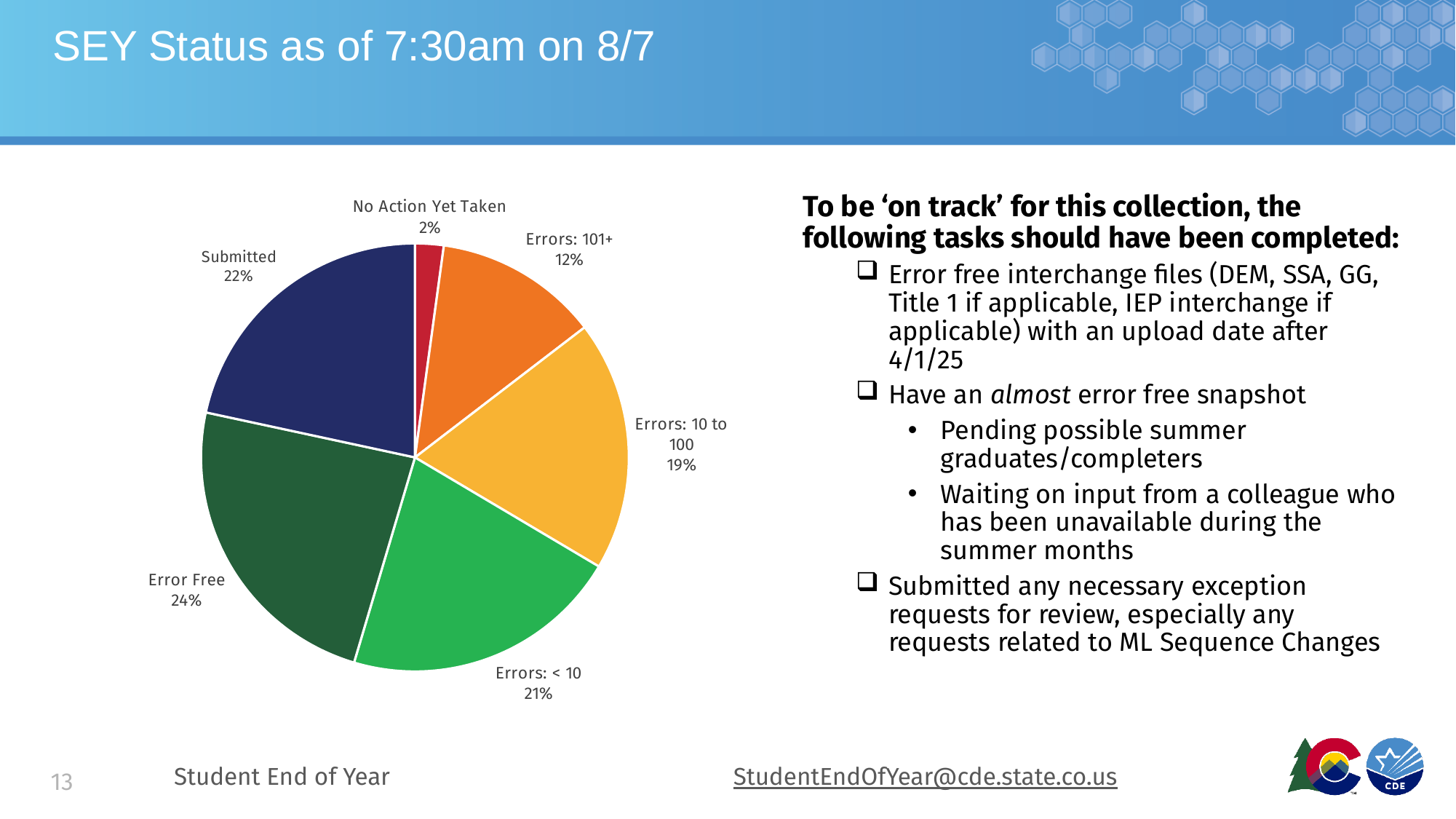

# SEY Status as of 7:30am on 8/7

### Chart

| Category | LEA Count |
|---|---|
| No Action Yet Taken | 4.0 |
| Errors: 101+ | 23.0 |
| Errors: 10 to 100 | 35.0 |
| Errors: < 10 | 39.0 |
| Error Free | 44.0 |
| Submitted | 40.0 |
To be ‘on track’ for this collection, the following tasks should have been completed:
Error free interchange files (DEM, SSA, GG, Title 1 if applicable, IEP interchange if applicable) with an upload date after 4/1/25
Have an almost error free snapshot
Pending possible summer graduates/completers
Waiting on input from a colleague who has been unavailable during the summer months
Submitted any necessary exception requests for review, especially any requests related to ML Sequence Changes

Student End of Year
StudentEndOfYear@cde.state.co.us
13